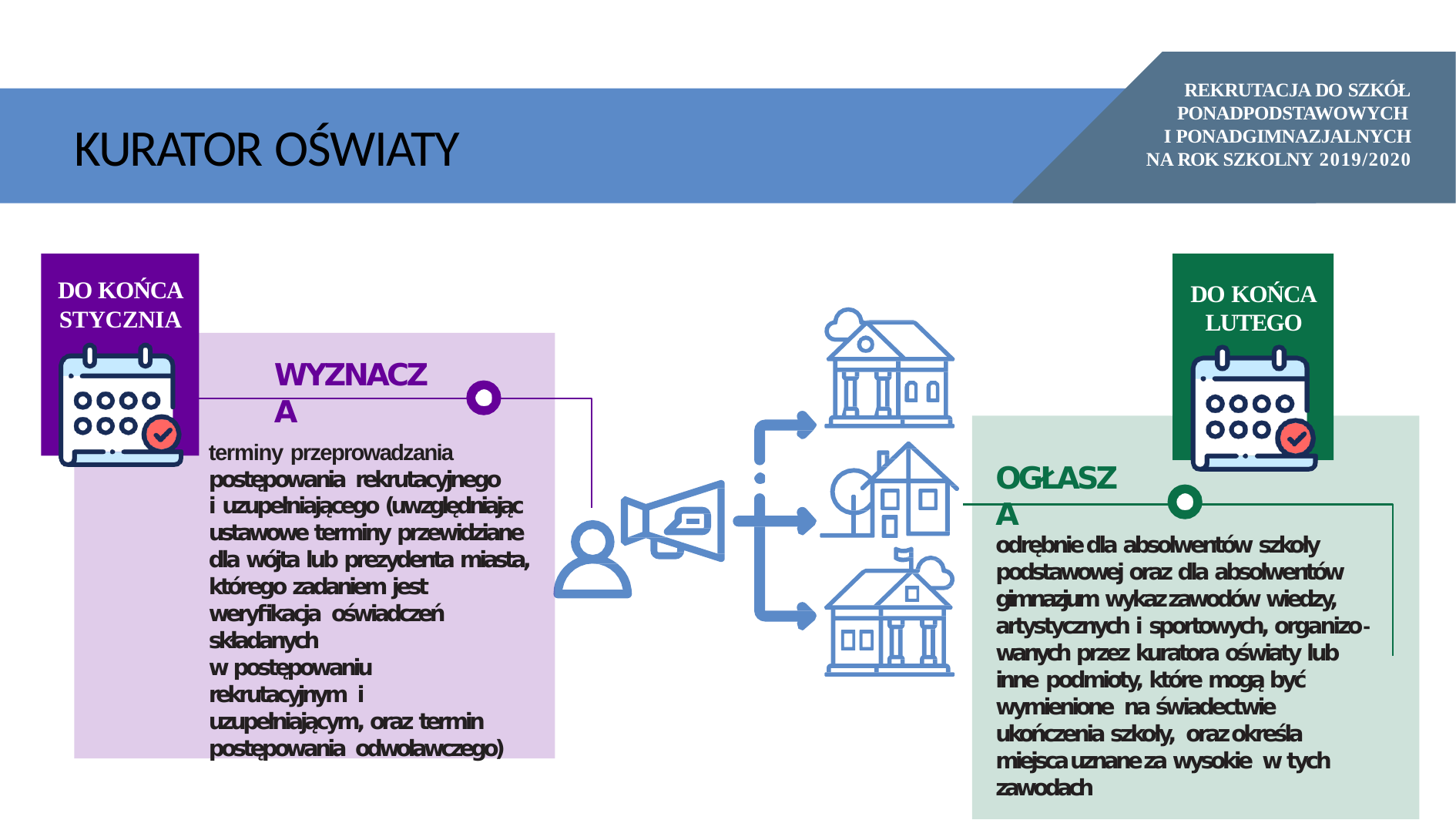

REKRUTACJA DO SZKÓŁ

PONADPODSTAWOWYCH
# KURATOR OŚWIATY
I PONADGIMNAZJALNYCH
NA ROK SZKOLNY 2019/2020

DO KOŃCA
DO KOŃCA
LUTEGO
STYCZNIA

WYZNACZA

terminy przeprowadzania
postępowania rekrutacyjnego
i uzupełniającego (uwzględniając  ustawowe terminy przewidziane  dla wójta lub prezydenta miasta,  którego zadaniem jest weryfikacja  oświadczeń składanych
w postępowaniu rekrutacyjnym  i uzupełniającym, oraz termin  postępowania odwoławczego)

OGŁASZA

odrębnie dla absolwentów szkoły  podstawowej oraz dla absolwentów  gimnazjum wykaz zawodów wiedzy,  artystycznych i sportowych, organizo-  wanych przez kuratora oświaty lub inne  podmioty, które mogą być wymienione  na świadectwie ukończenia szkoły,  oraz określa miejsca uznane za wysokie  w tych zawodach